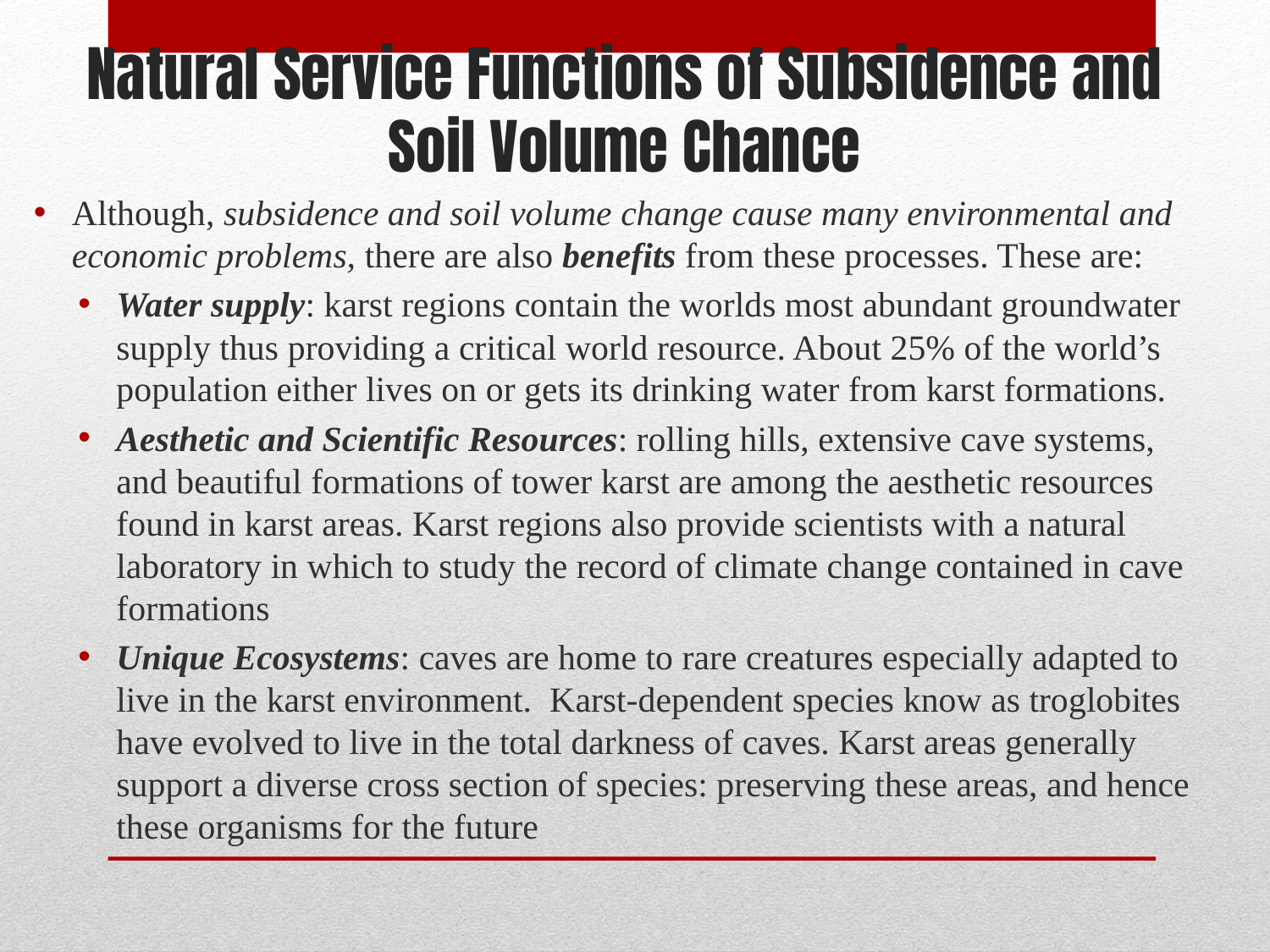

Natural Service Functions of Subsidence and Soil Volume Chance
Although, subsidence and soil volume change cause many environmental and economic problems, there are also benefits from these processes. These are:
Water supply: karst regions contain the worlds most abundant groundwater supply thus providing a critical world resource. About 25% of the world’s population either lives on or gets its drinking water from karst formations.
Aesthetic and Scientific Resources: rolling hills, extensive cave systems, and beautiful formations of tower karst are among the aesthetic resources found in karst areas. Karst regions also provide scientists with a natural laboratory in which to study the record of climate change contained in cave formations
Unique Ecosystems: caves are home to rare creatures especially adapted to live in the karst environment.  Karst-dependent species know as troglobites have evolved to live in the total darkness of caves. Karst areas generally support a diverse cross section of species: preserving these areas, and hence these organisms for the future